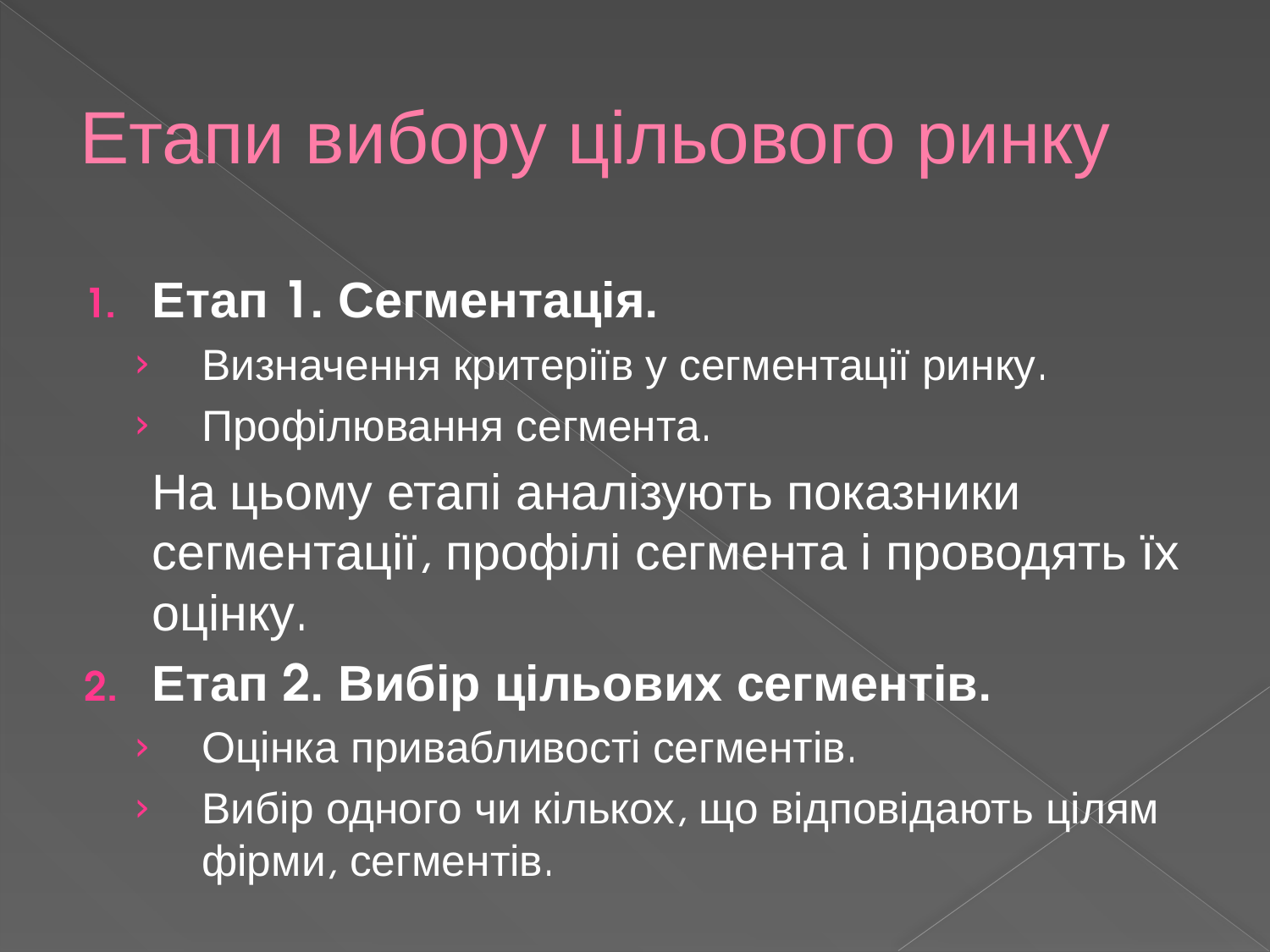

# Етапи вибору цільового ринку
Етап 1. Сегментація.
Визначення критеріїв у сегментації ринку.
Профілювання сегмента.
На цьому етапі аналізують показники сегментації, профілі сегмента і проводять їх оцінку.
Етап 2. Вибір цільових сегментів.
Оцінка привабливості сегментів.
Вибір одного чи кількох, що відповідають цілям фірми, сегментів.